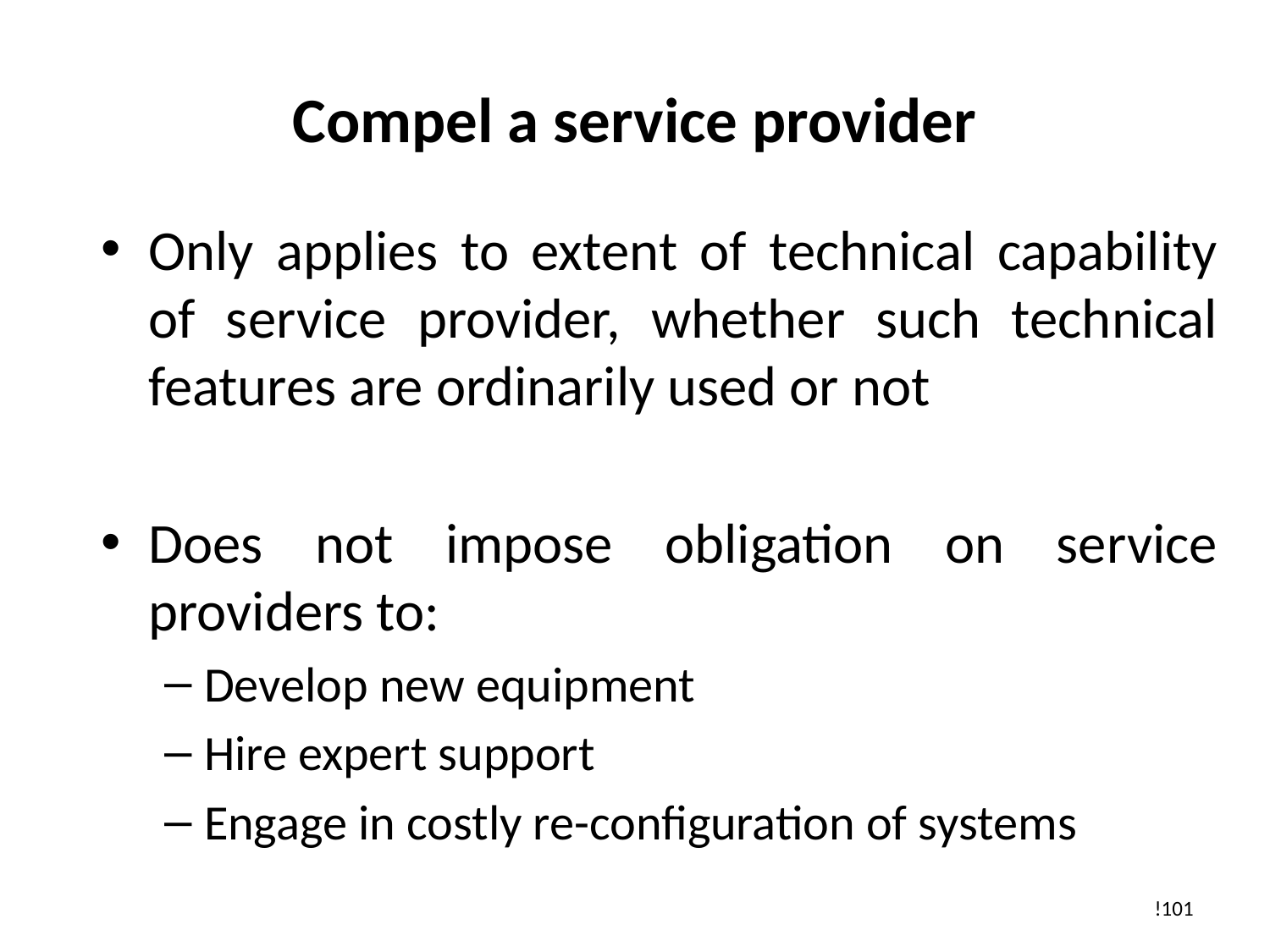

# Compel a service provider
Only applies to extent of technical capability of service provider, whether such technical features are ordinarily used or not

Does not impose obligation on service providers to:
Develop new equipment
Hire expert support
Engage in costly re-configuration of systems

!101